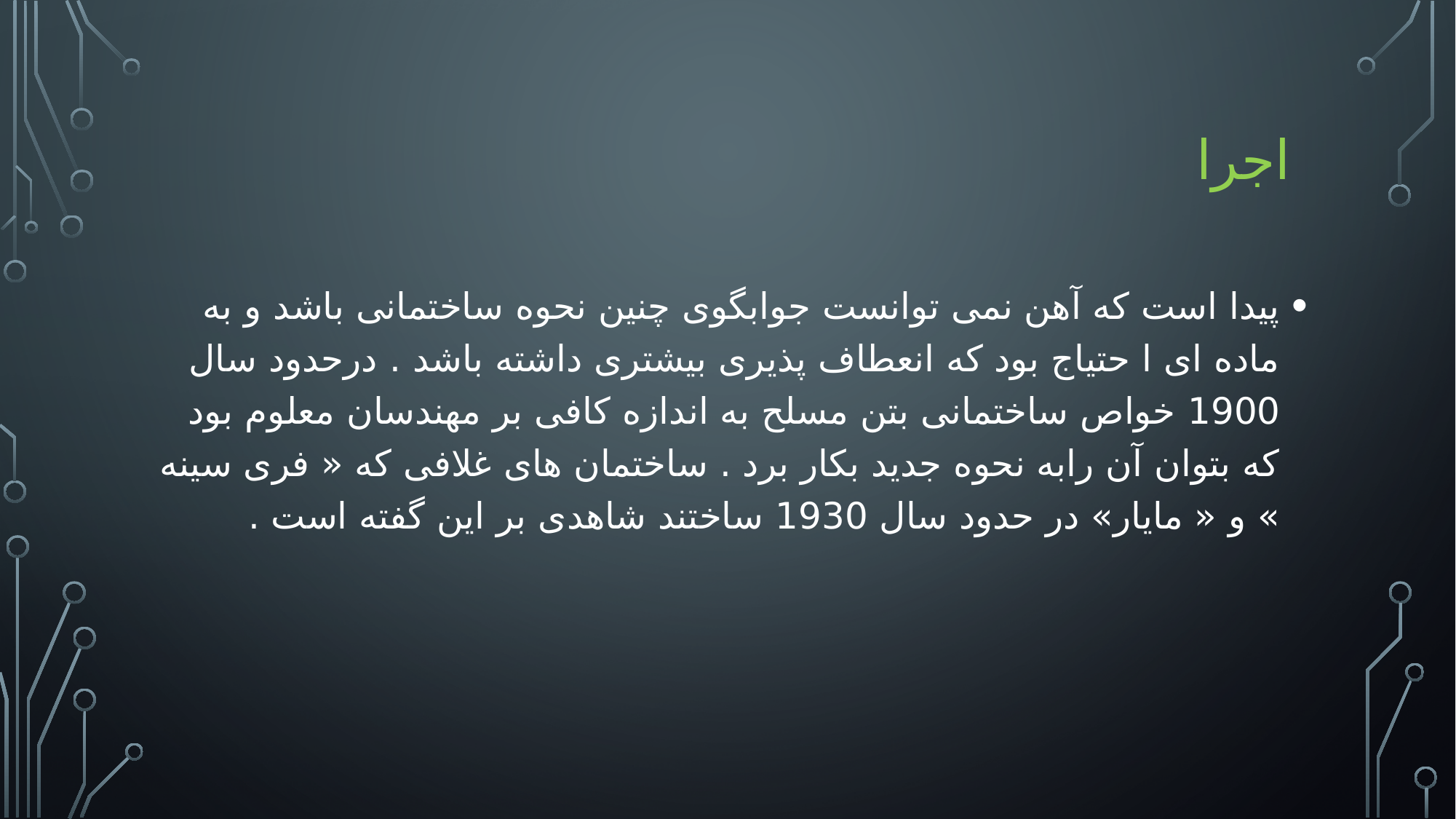

# اجرا
پيدا است که آهن نمی توانست جوابگوی چنين نحوه ساختمانی باشد و به ماده ای ا حتياج بود که انعطاف پذيری بيشتری داشته باشد . درحدود سال 1900 خواص ساختمانی بتن مسلح به اندازه کافی بر مهندسان معلوم بود که بتوان آن رابه نحوه جديد بکار برد . ساختمان های غلافی که « فری سينه » و « مايار» در حدود سال 1930 ساختند شاهدی بر اين گفته است .